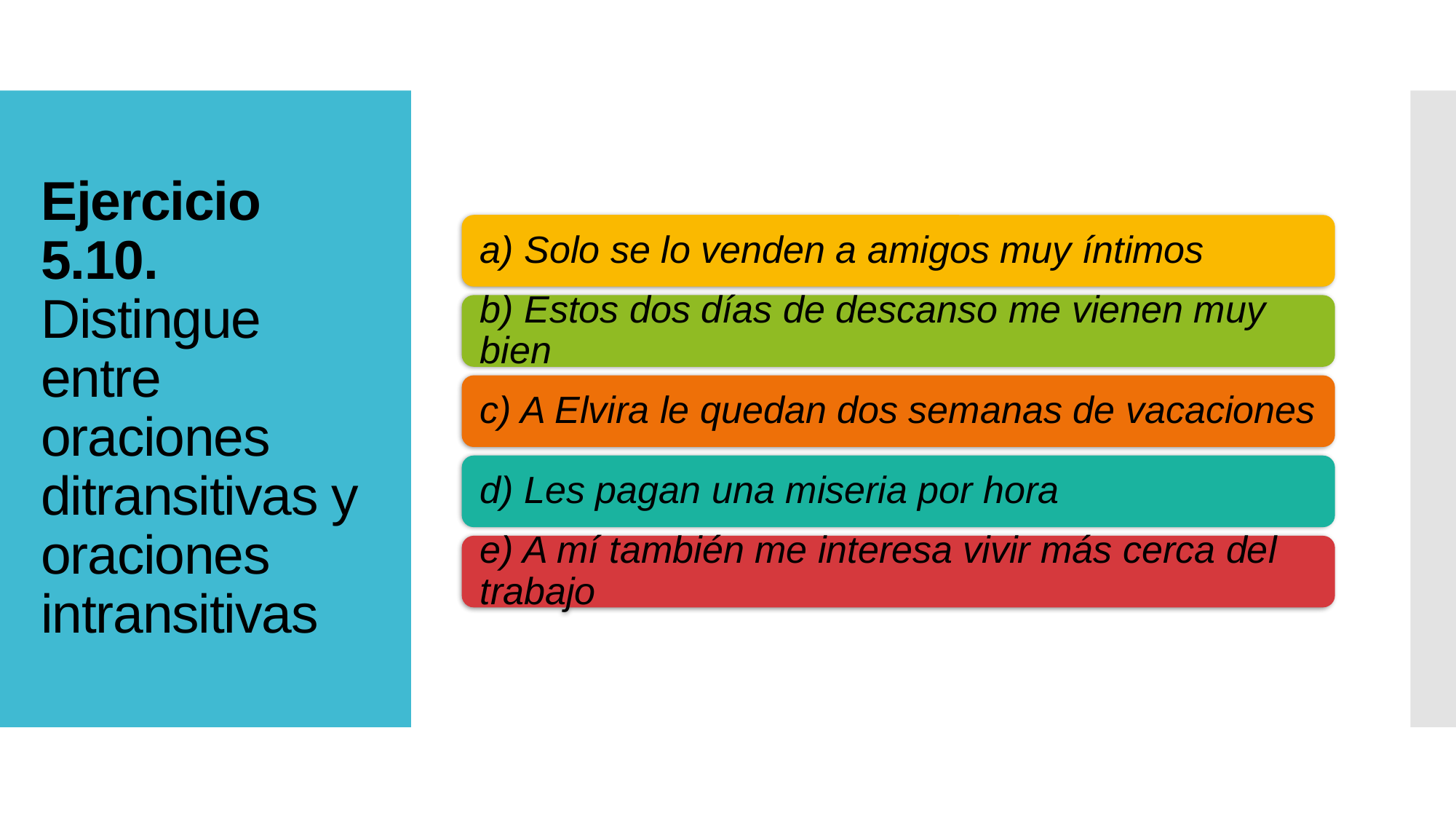

a) Solo se lo venden a amigos muy íntimos
b) Estos dos días de descanso me vienen muy bien
c) A Elvira le quedan dos semanas de vacaciones
d) Les pagan una miseria por hora
e) A mí también me interesa vivir más cerca del trabajo
# Ejercicio 5.10. Distingue entre oraciones ditransitivas y oraciones intransitivas